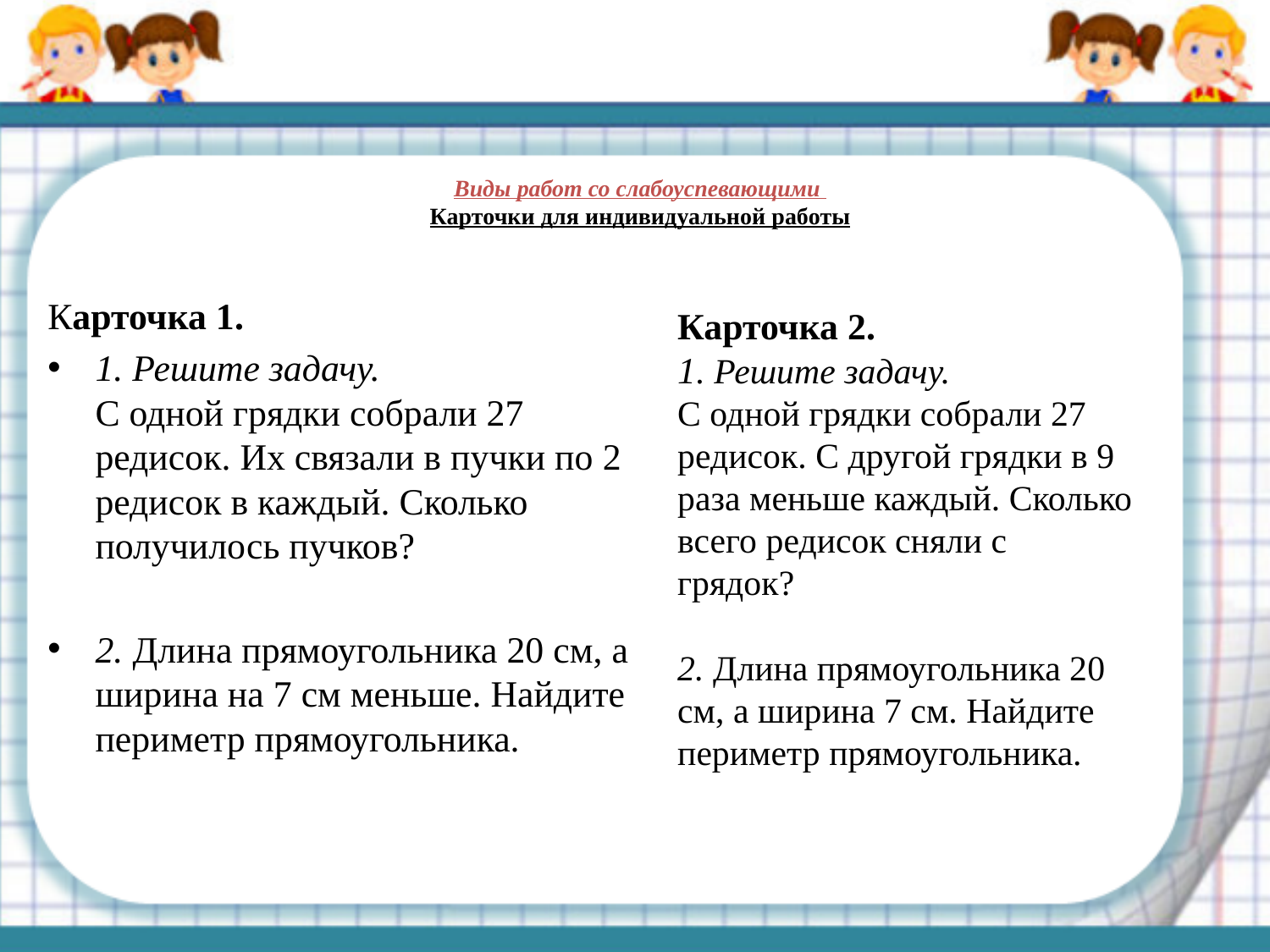

# Виды работ со слабоуспевающими Карточки для индивидуальной работы
Карточка 1.
1. Решите задачу.
С одной грядки собрали 27 редисок. Их связали в пучки по 2 редисок в каждый. Сколько получилось пучков?

2. Длина прямоугольника 20 см, а ширина на 7 см меньше. Найдите периметр прямоугольника.
Карточка 2.
1. Решите задачу.
С одной грядки собрали 27 редисок. С другой грядки в 9 раза меньше каждый. Сколько всего редисок сняли с грядок?

2. Длина прямоугольника 20 см, а ширина 7 см. Найдите периметр прямоугольника.